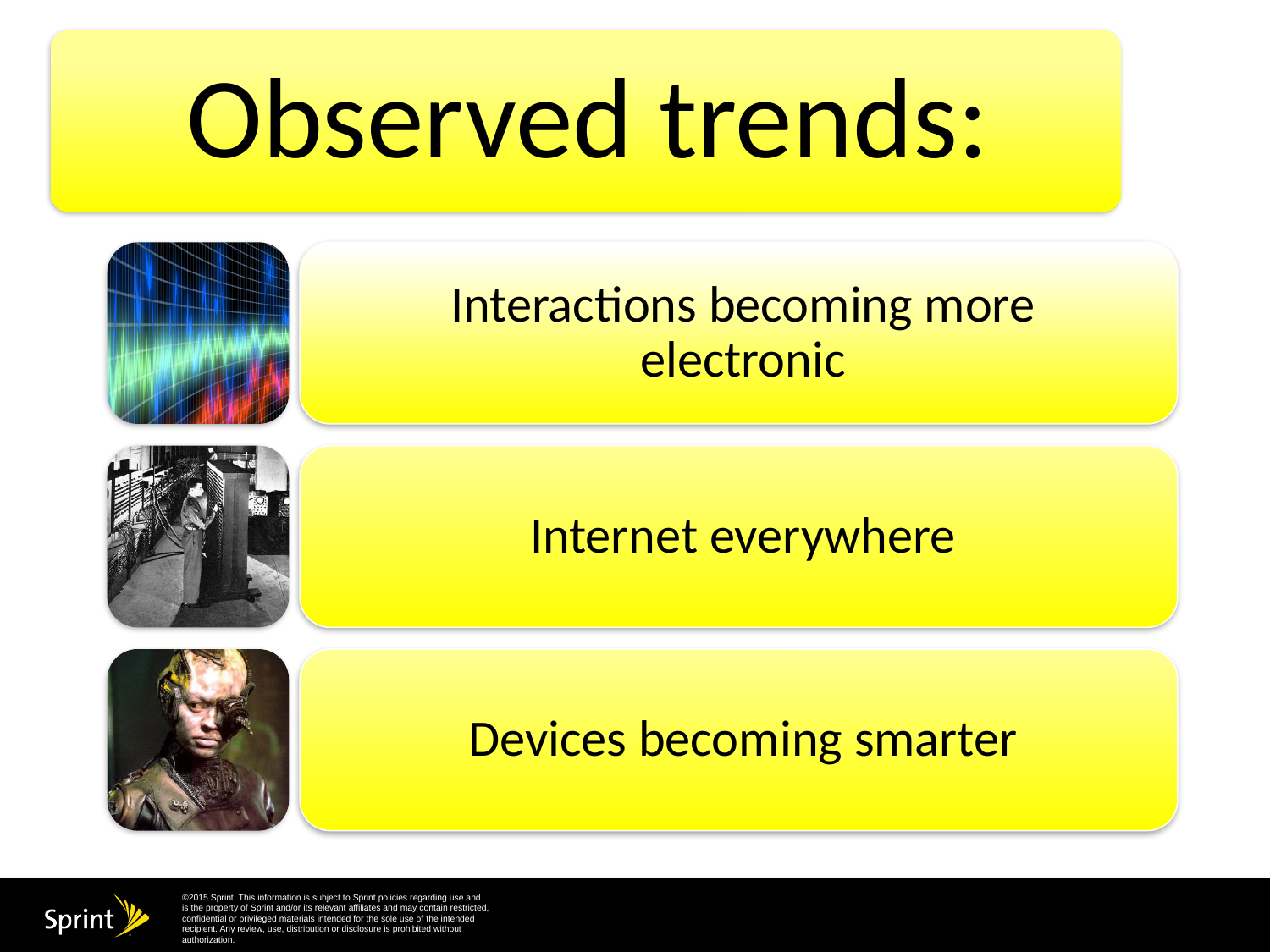

Observed trends:
Interactions becoming more electronic
Internet everywhere
Devices becoming smarter